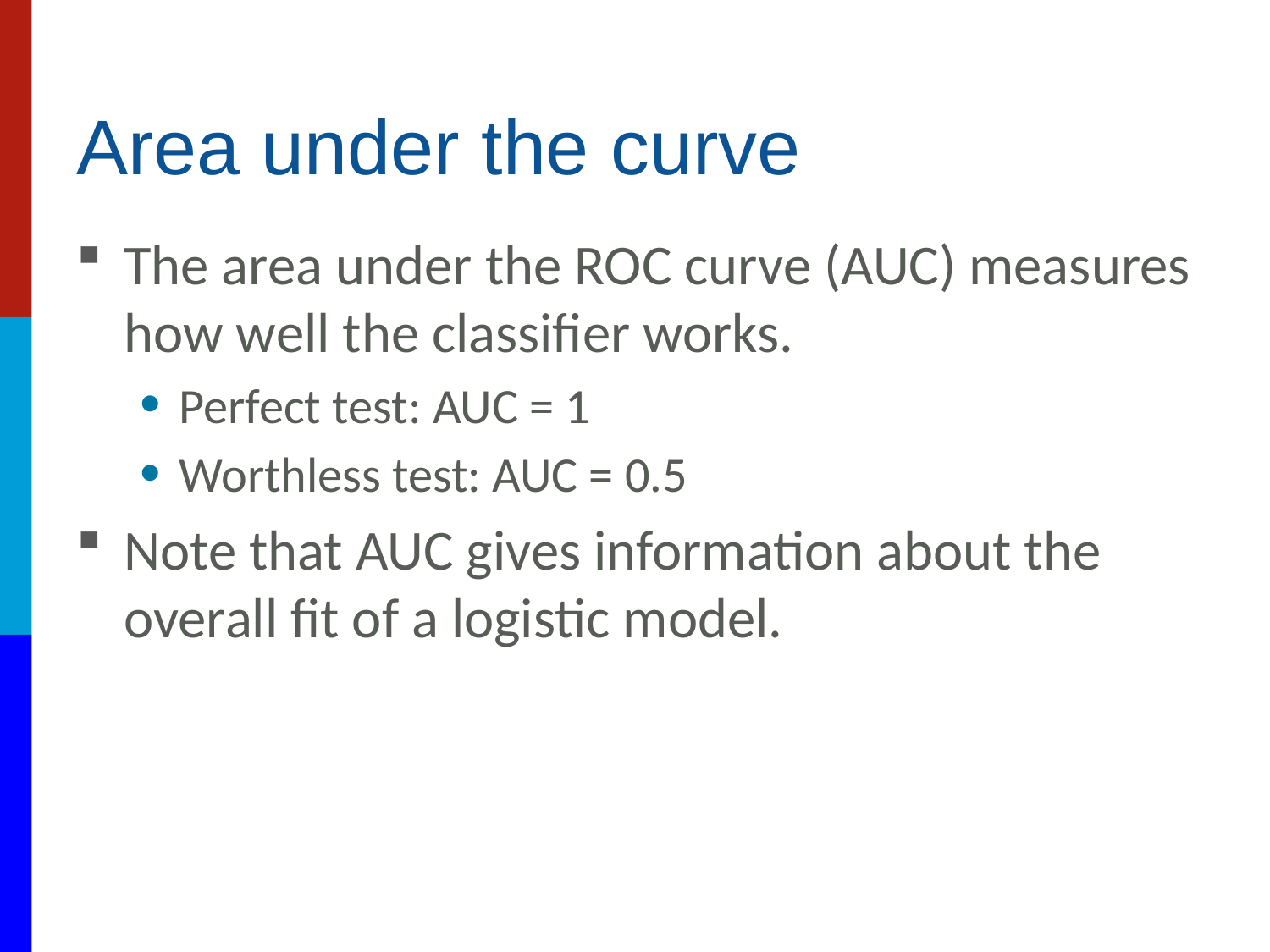

# Area under the curve
The area under the ROC curve (AUC) measures how well the classifier works.
Perfect test: AUC = 1
Worthless test: AUC = 0.5
Note that AUC gives information about the overall fit of a logistic model.